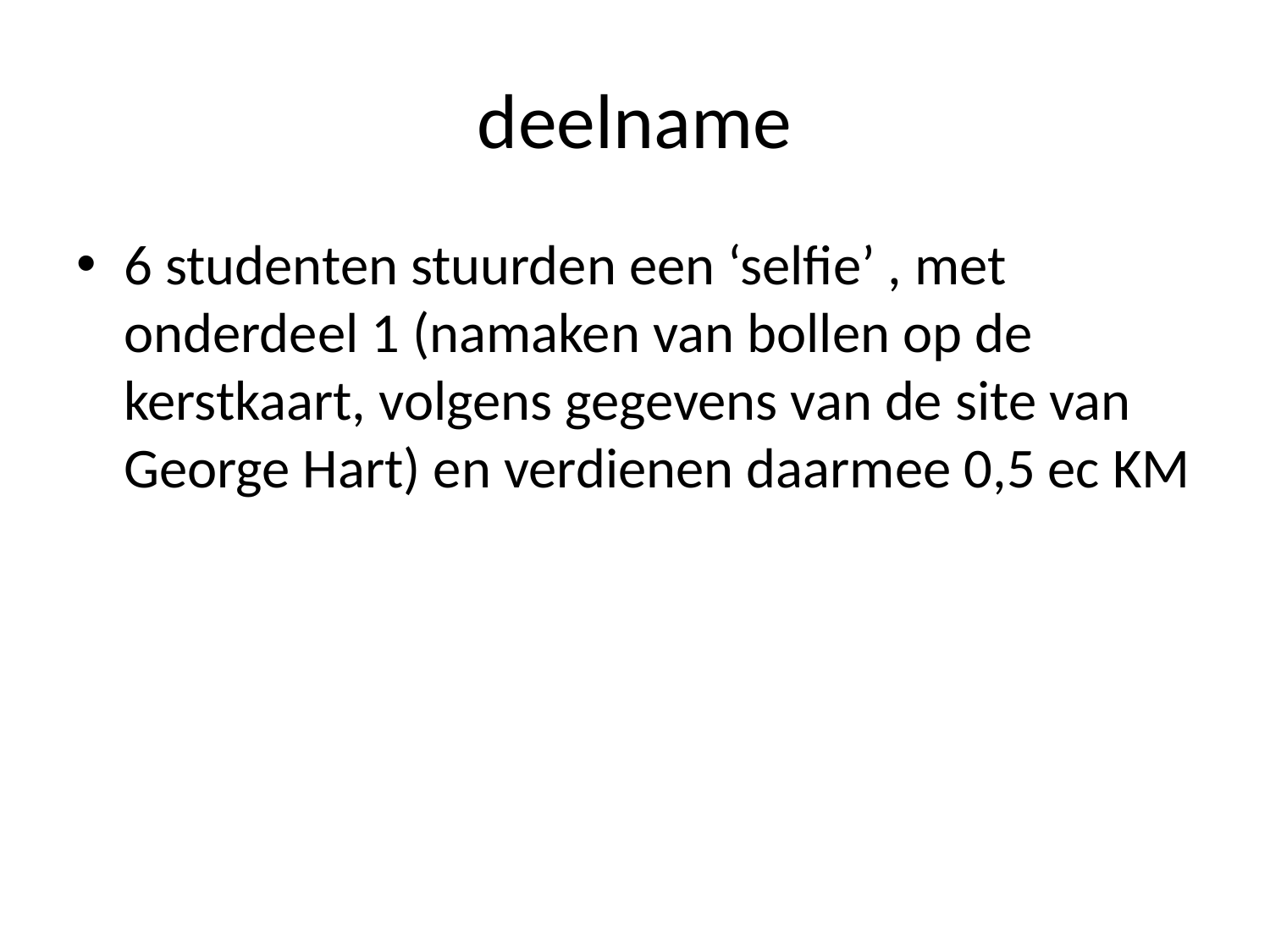

# deelname
6 studenten stuurden een ‘selfie’ , met onderdeel 1 (namaken van bollen op de kerstkaart, volgens gegevens van de site van George Hart) en verdienen daarmee 0,5 ec KM